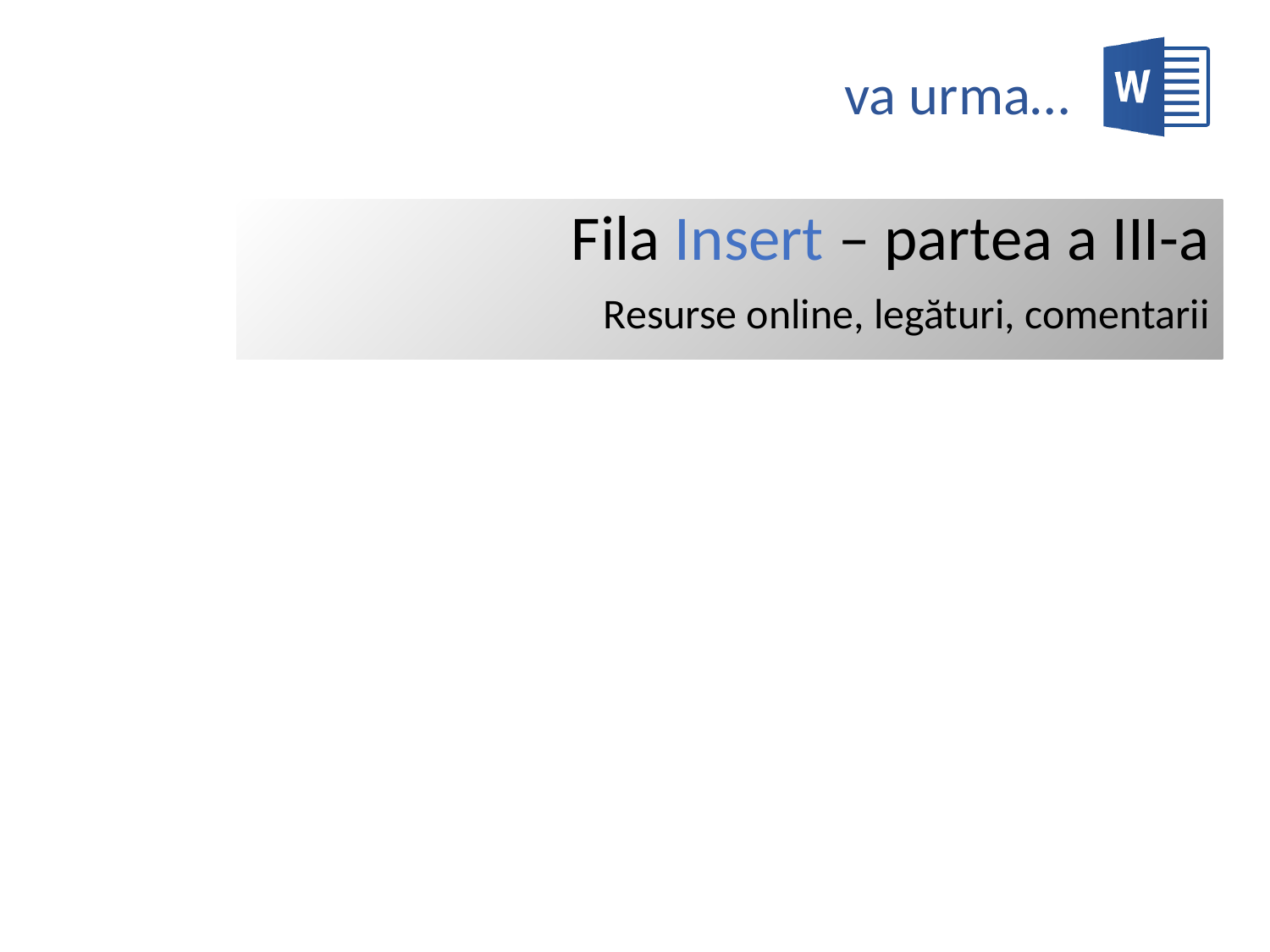

# va urma…
Fila Insert – partea a III-a
Resurse online, legături, comentarii